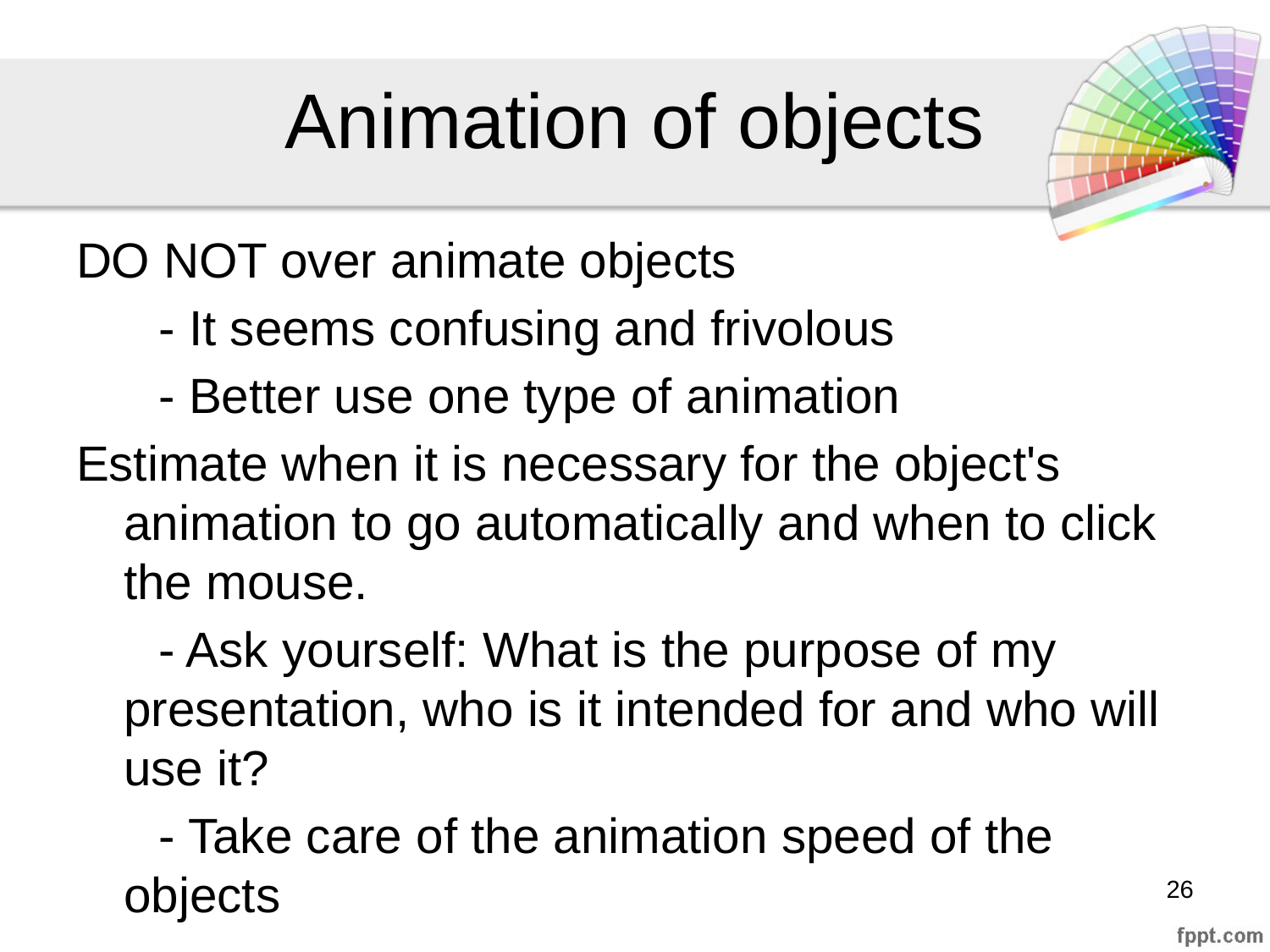

# Animation of objects
DO NOT over animate objects
      - It seems confusing and frivolous
      - Better use one type of animation
Estimate when it is necessary for the object's animation to go automatically and when to click the mouse.
      - Ask yourself: What is the purpose of my presentation, who is it intended for and who will use it?
      - Take care of the animation speed of the objects

26